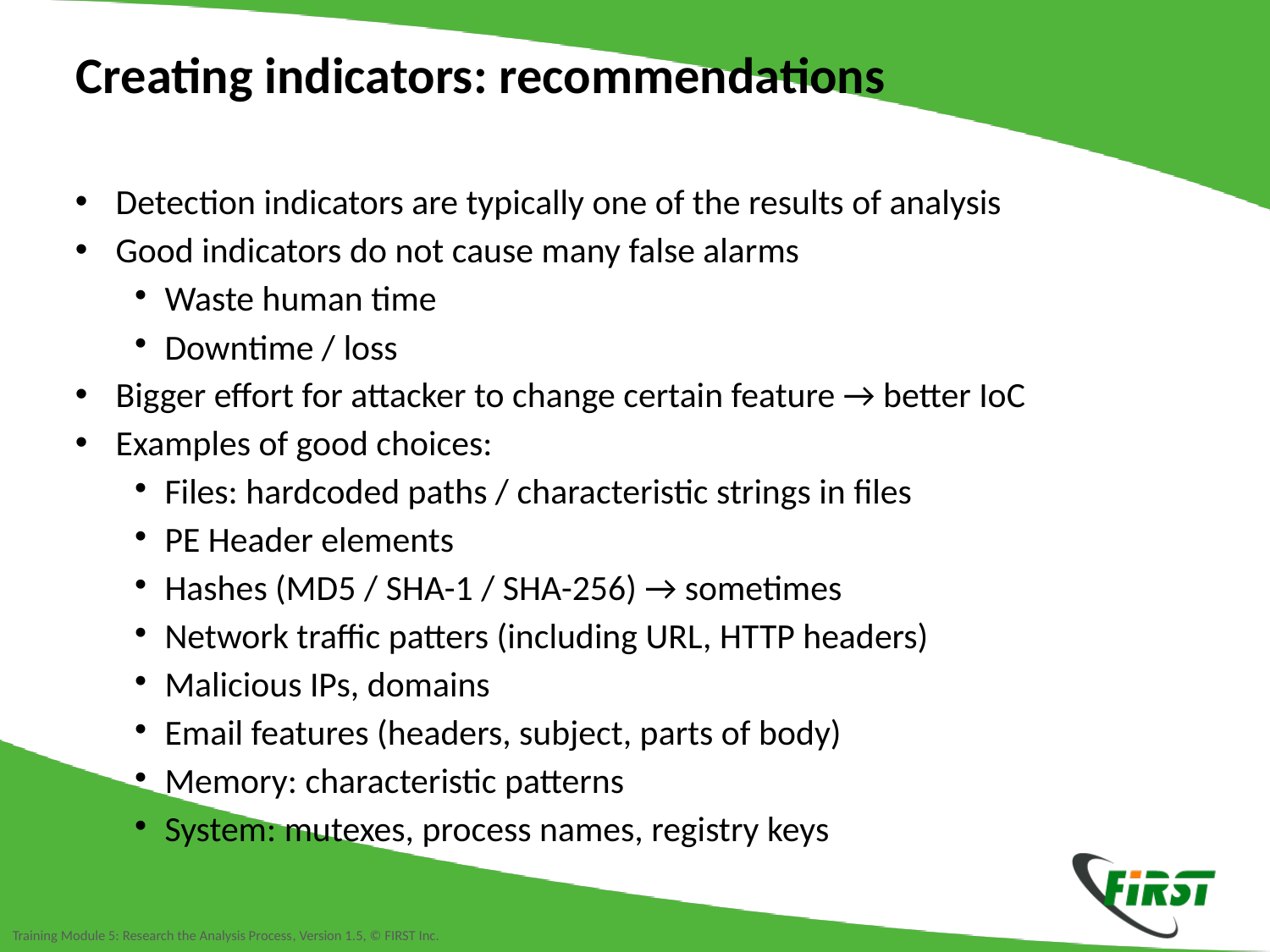

Creating indicators: recommendations
Detection indicators are typically one of the results of analysis
Good indicators do not cause many false alarms
Waste human time
Downtime / loss
Bigger effort for attacker to change certain feature → better IoC
Examples of good choices:
Files: hardcoded paths / characteristic strings in files
PE Header elements
Hashes (MD5 / SHA-1 / SHA-256) → sometimes
Network traffic patters (including URL, HTTP headers)
Malicious IPs, domains
Email features (headers, subject, parts of body)
Memory: characteristic patterns
System: mutexes, process names, registry keys